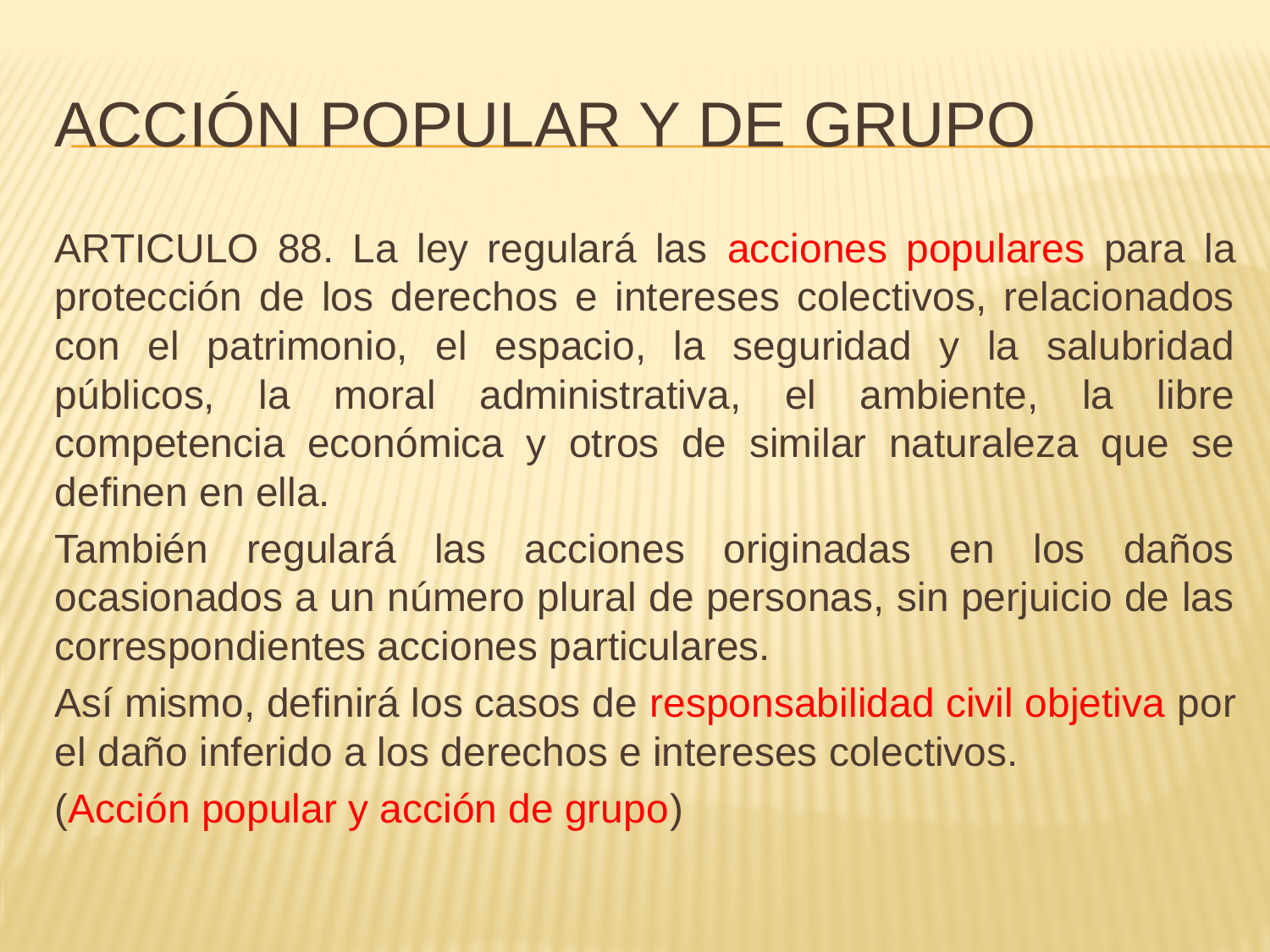

# Acción popular y de grupo
ARTICULO 88. La ley regulará las acciones populares para la protección de los derechos e intereses colectivos, relacionados con el patrimonio, el espacio, la seguridad y la salubridad públicos, la moral administrativa, el ambiente, la libre competencia económica y otros de similar naturaleza que se definen en ella.
También regulará las acciones originadas en los daños ocasionados a un número plural de personas, sin perjuicio de las correspondientes acciones particulares.
Así mismo, definirá los casos de responsabilidad civil objetiva por el daño inferido a los derechos e intereses colectivos.
(Acción popular y acción de grupo)